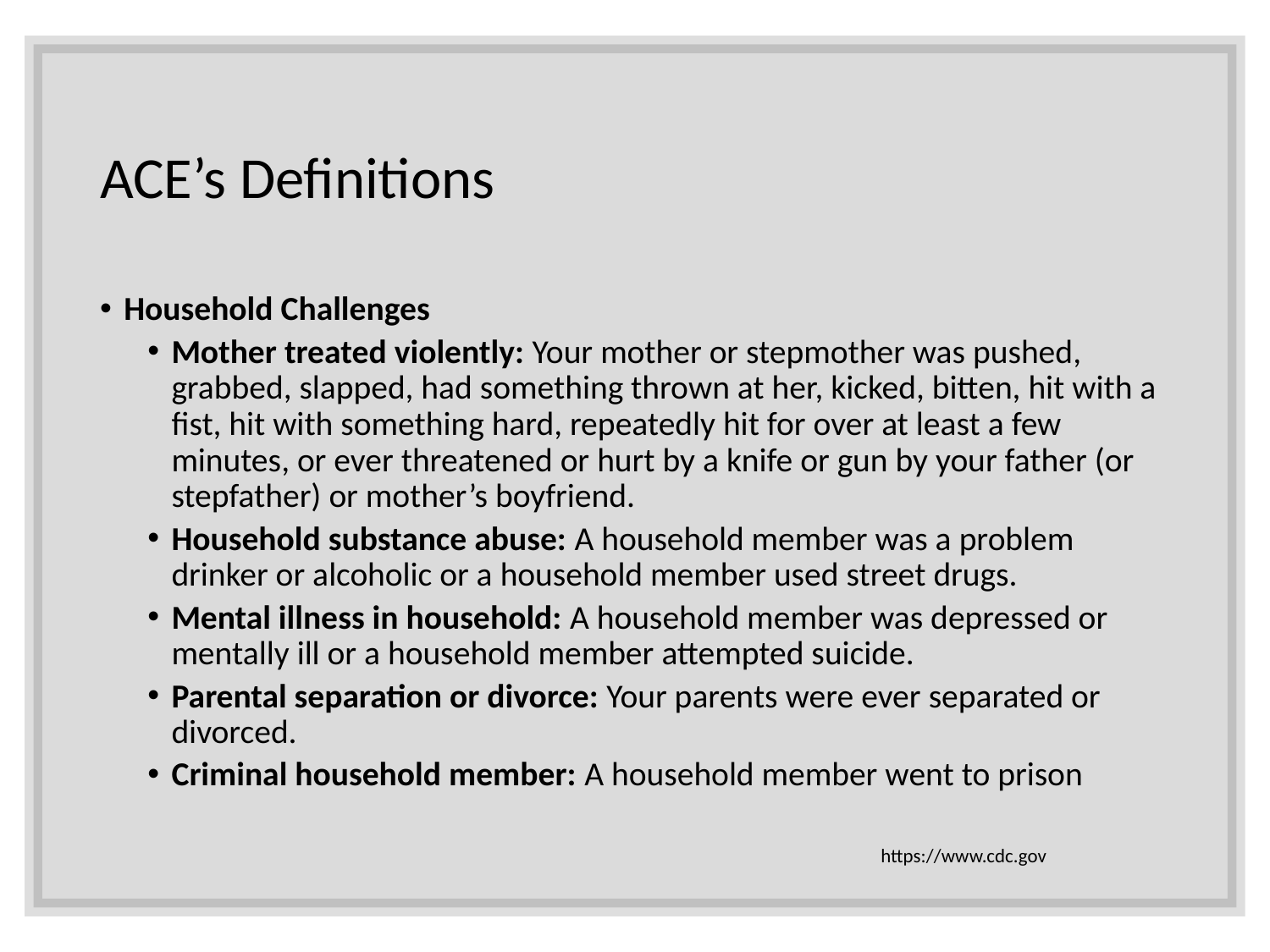

# ACE’s Definitions
Household Challenges
Mother treated violently: Your mother or stepmother was pushed, grabbed, slapped, had something thrown at her, kicked, bitten, hit with a fist, hit with something hard, repeatedly hit for over at least a few minutes, or ever threatened or hurt by a knife or gun by your father (or stepfather) or mother’s boyfriend.
Household substance abuse: A household member was a problem drinker or alcoholic or a household member used street drugs.
Mental illness in household: A household member was depressed or mentally ill or a household member attempted suicide.
Parental separation or divorce: Your parents were ever separated or divorced.
Criminal household member: A household member went to prison
https://www.cdc.gov